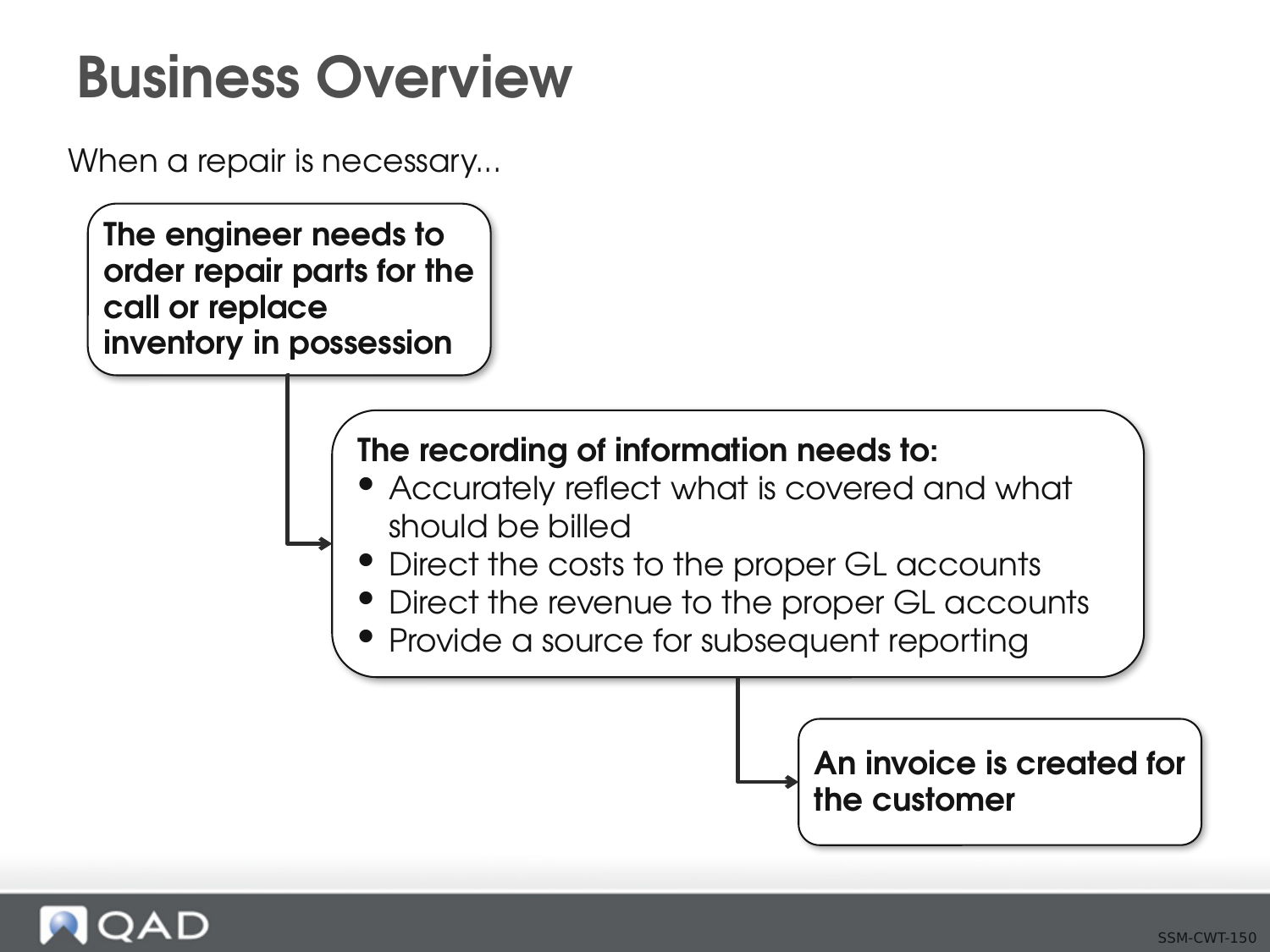

# Business Overview
When a repair is necessary...
The engineer needs to order repair parts for the call or replace inventory in possession
The recording of information needs to:
Accurately reflect what is covered and what should be billed
Direct the costs to the proper GL accounts
Direct the revenue to the proper GL accounts
Provide a source for subsequent reporting
An invoice is created for the customer
SSM-CWT-150